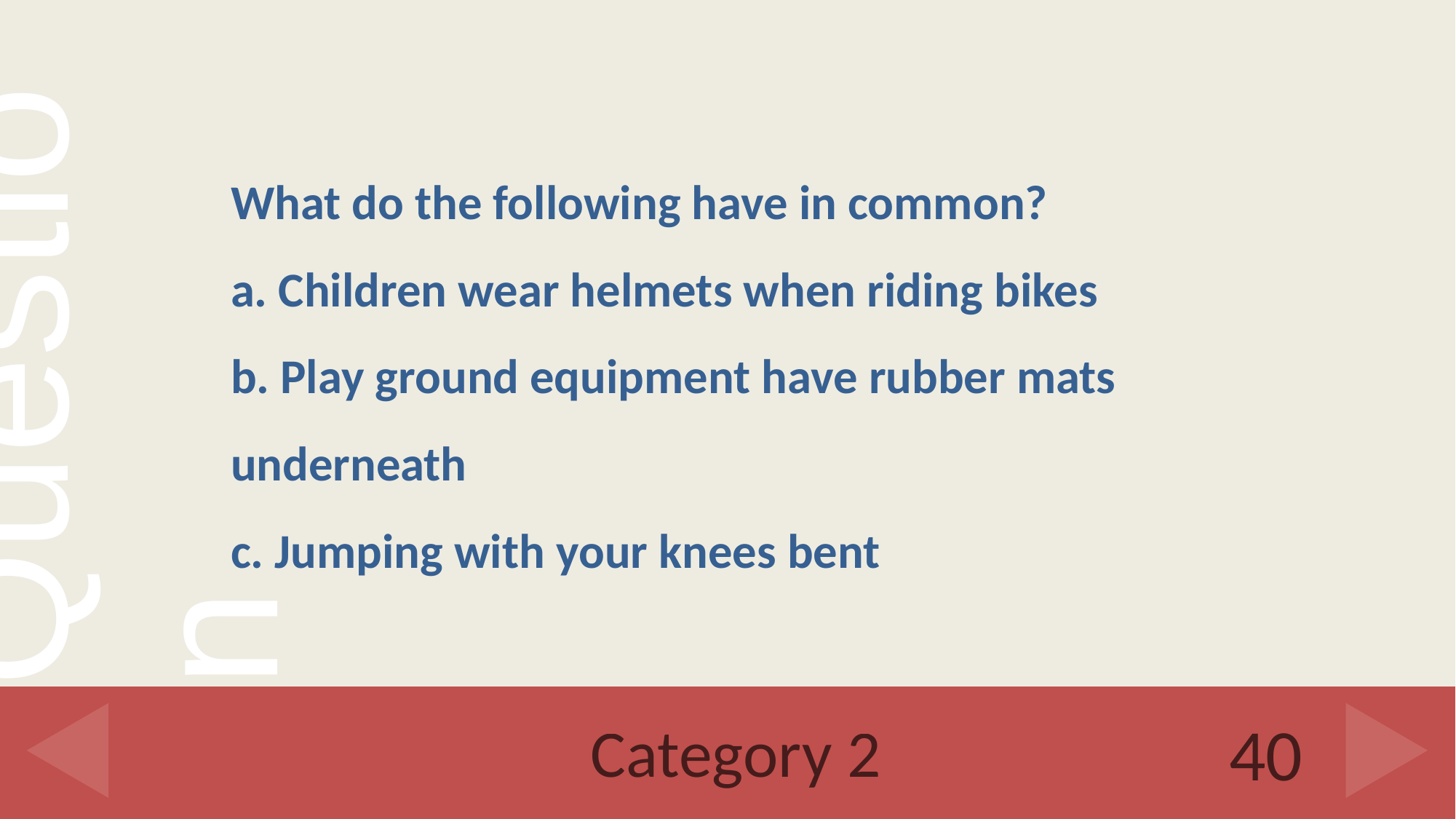

What do the following have in common?
a. Children wear helmets when riding bikes
b. Play ground equipment have rubber mats underneath
c. Jumping with your knees bent
# Category 2
40